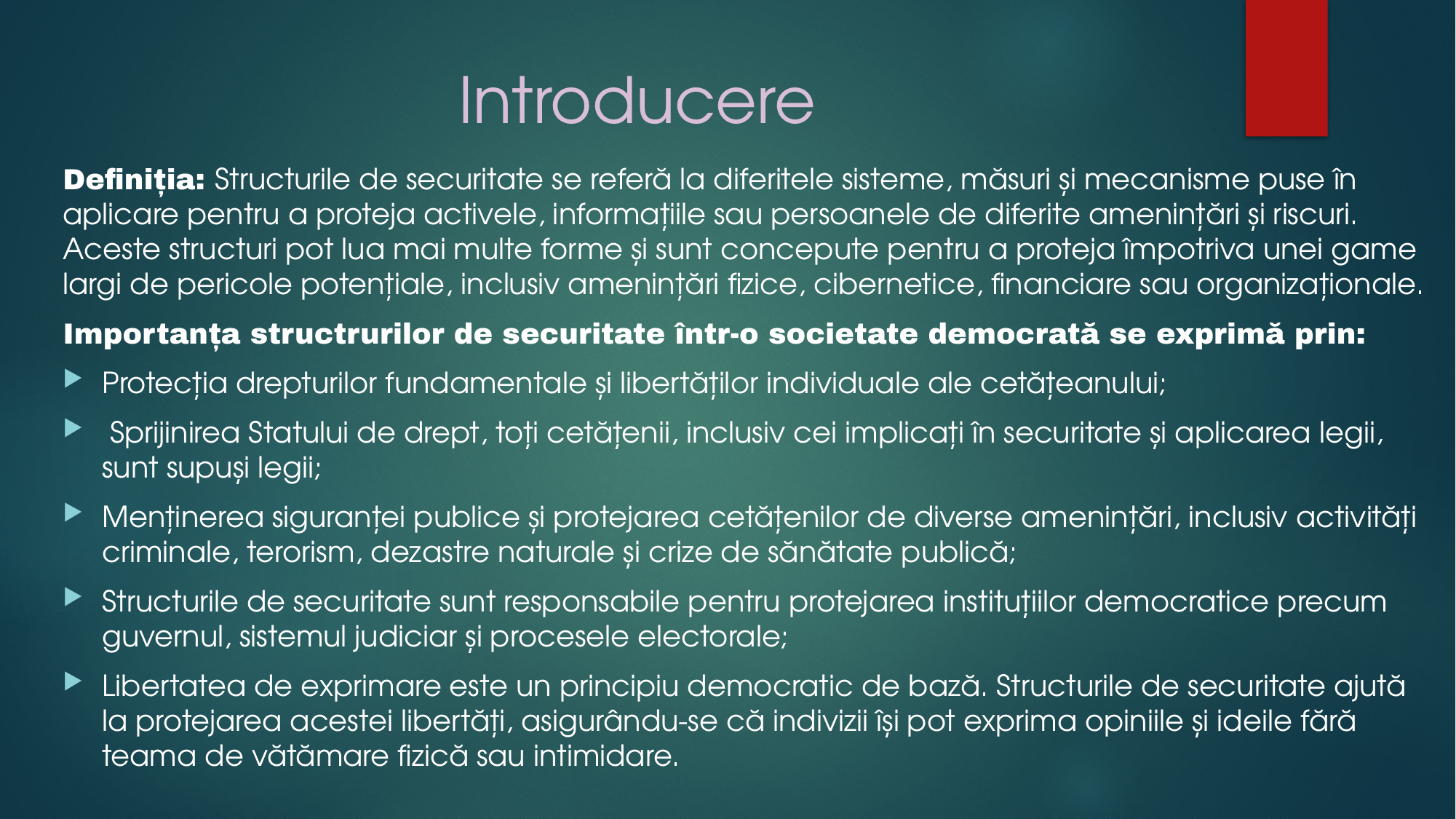

# Introducere
Definiția: Structurile de securitate se referă la diferitele sisteme, măsuri și mecanisme puse în aplicare pentru a proteja activele, informațiile sau persoanele de diferite amenințări și riscuri. Aceste structuri pot lua mai multe forme și sunt concepute pentru a proteja împotriva unei game largi de pericole potențiale, inclusiv amenințări fizice, cibernetice, financiare sau organizaționale.
Importanța structrurilor de securitate într-o societate democrată se exprimă prin:
Protecția drepturilor fundamentale și libertăților individuale ale cetățeanului;
 Sprijinirea Statului de drept, toți cetățenii, inclusiv cei implicați în securitate și aplicarea legii, sunt supuși legii;
Menținerea siguranței publice și protejarea cetățenilor de diverse amenințări, inclusiv activități criminale, terorism, dezastre naturale și crize de sănătate publică;
Structurile de securitate sunt responsabile pentru protejarea instituțiilor democratice precum guvernul, sistemul judiciar și procesele electorale;
Libertatea de exprimare este un principiu democratic de bază. Structurile de securitate ajută la protejarea acestei libertăți, asigurându-se că indivizii își pot exprima opiniile și ideile fără teama de vătămare fizică sau intimidare.